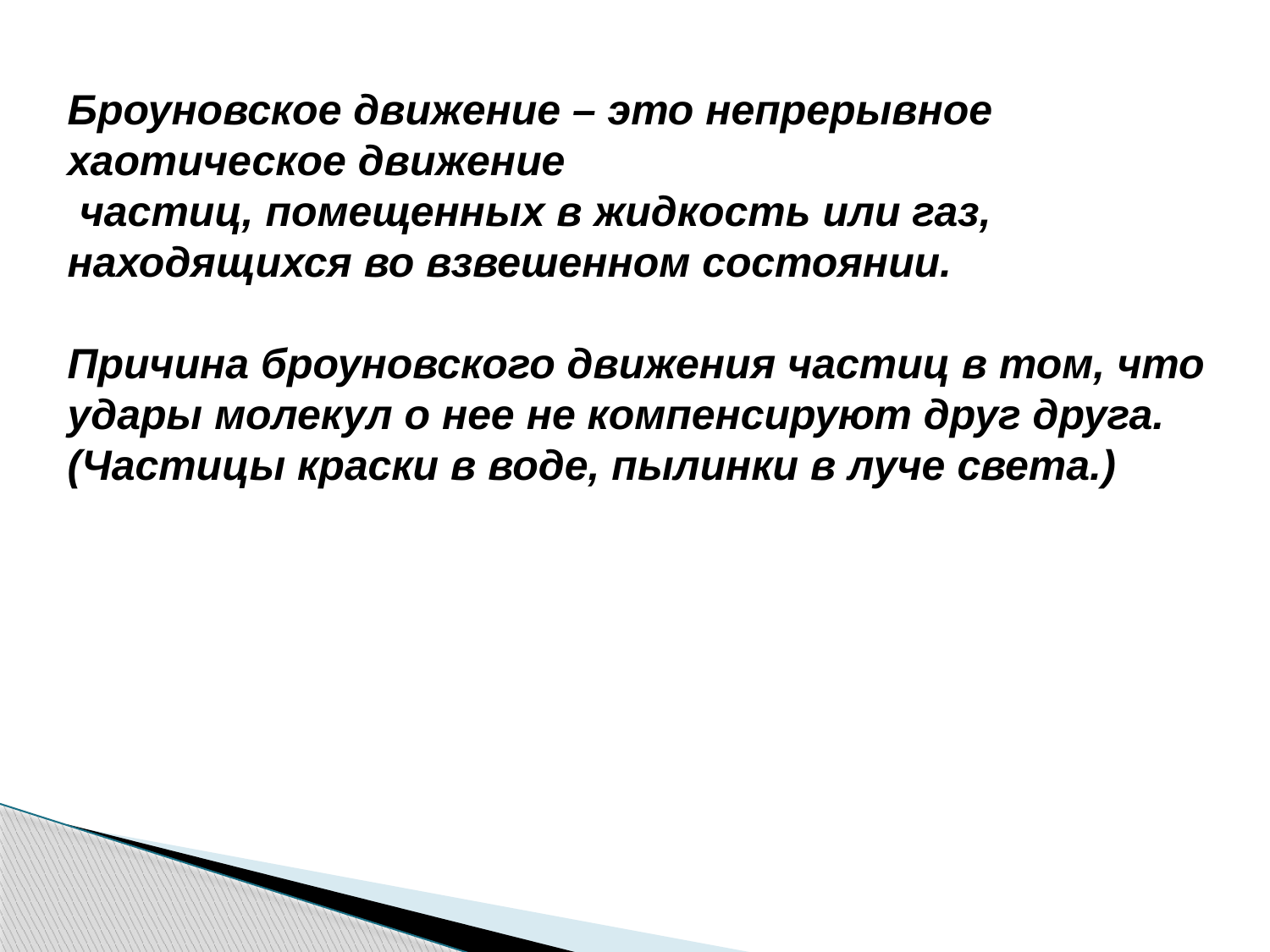

Броуновское движение – это непрерывное хаотическое движение
 частиц, помещенных в жидкость или газ, находящихся во взвешенном состоянии.

Причина броуновского движения частиц в том, что удары молекул о нее не компенсируют друг друга.
(Частицы краски в воде, пылинки в луче света.)